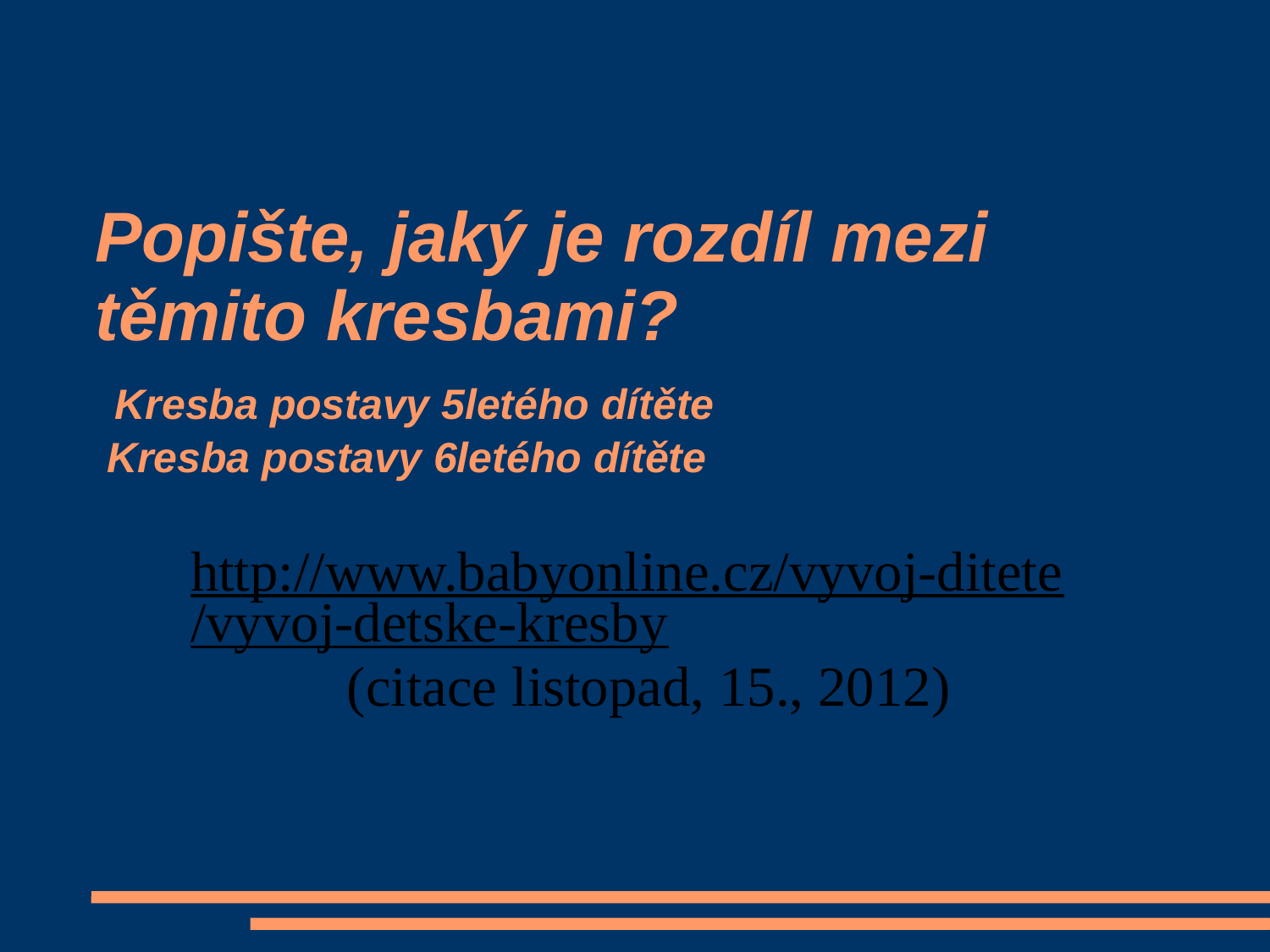

# Popište, jaký je rozdíl mezi těmito kresbami? Kresba postavy 5letého dítěte Kresba postavy 6letého dítěte
http://www.babyonline.cz/vyvoj-ditete/vyvoj-detske-kresby  (citace listopad, 15., 2012)